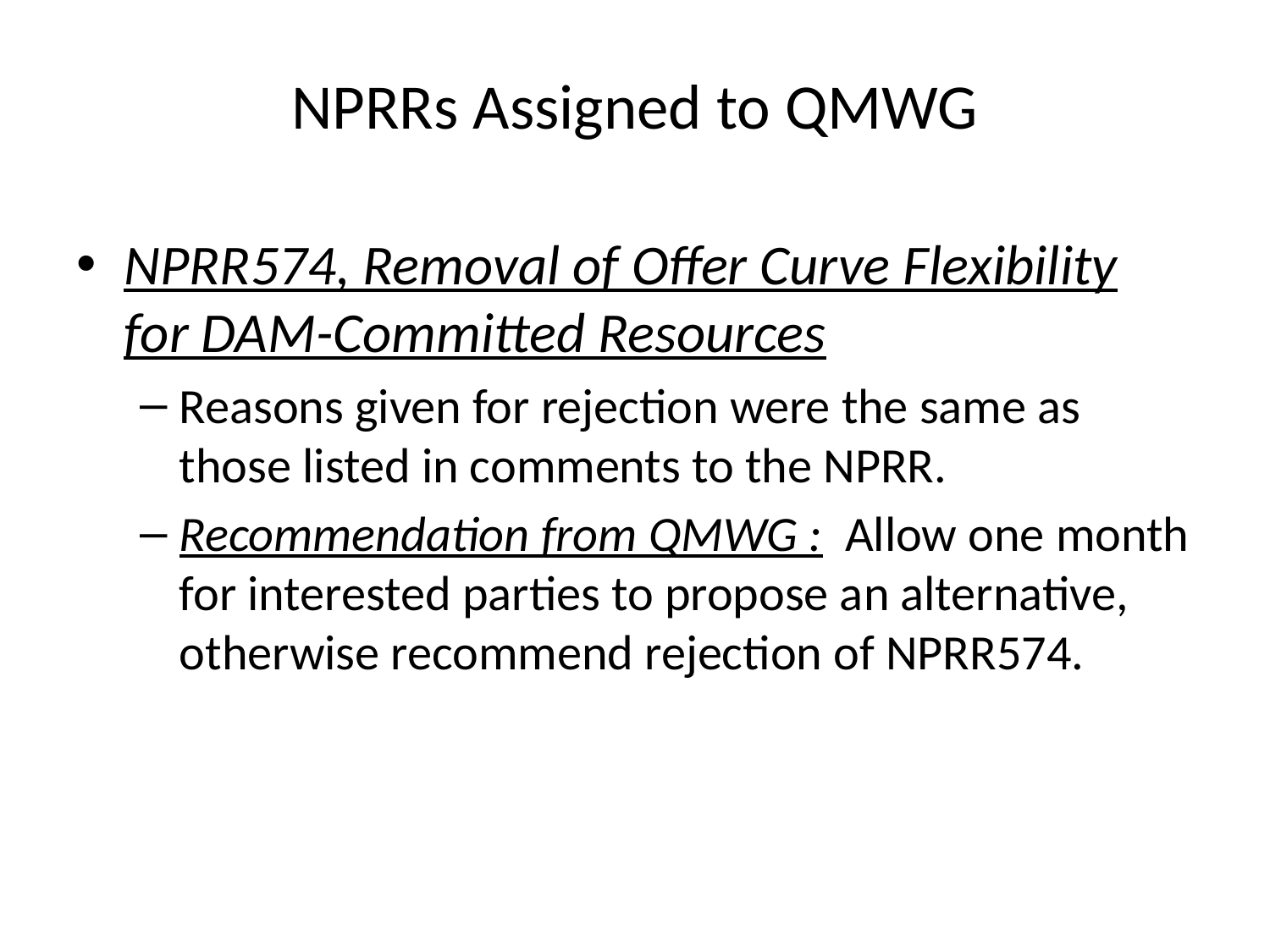

# NPRRs Assigned to QMWG
NPRR574, Removal of Offer Curve Flexibility for DAM-Committed Resources
Reasons given for rejection were the same as those listed in comments to the NPRR.
Recommendation from QMWG :  Allow one month for interested parties to propose an alternative, otherwise recommend rejection of NPRR574.